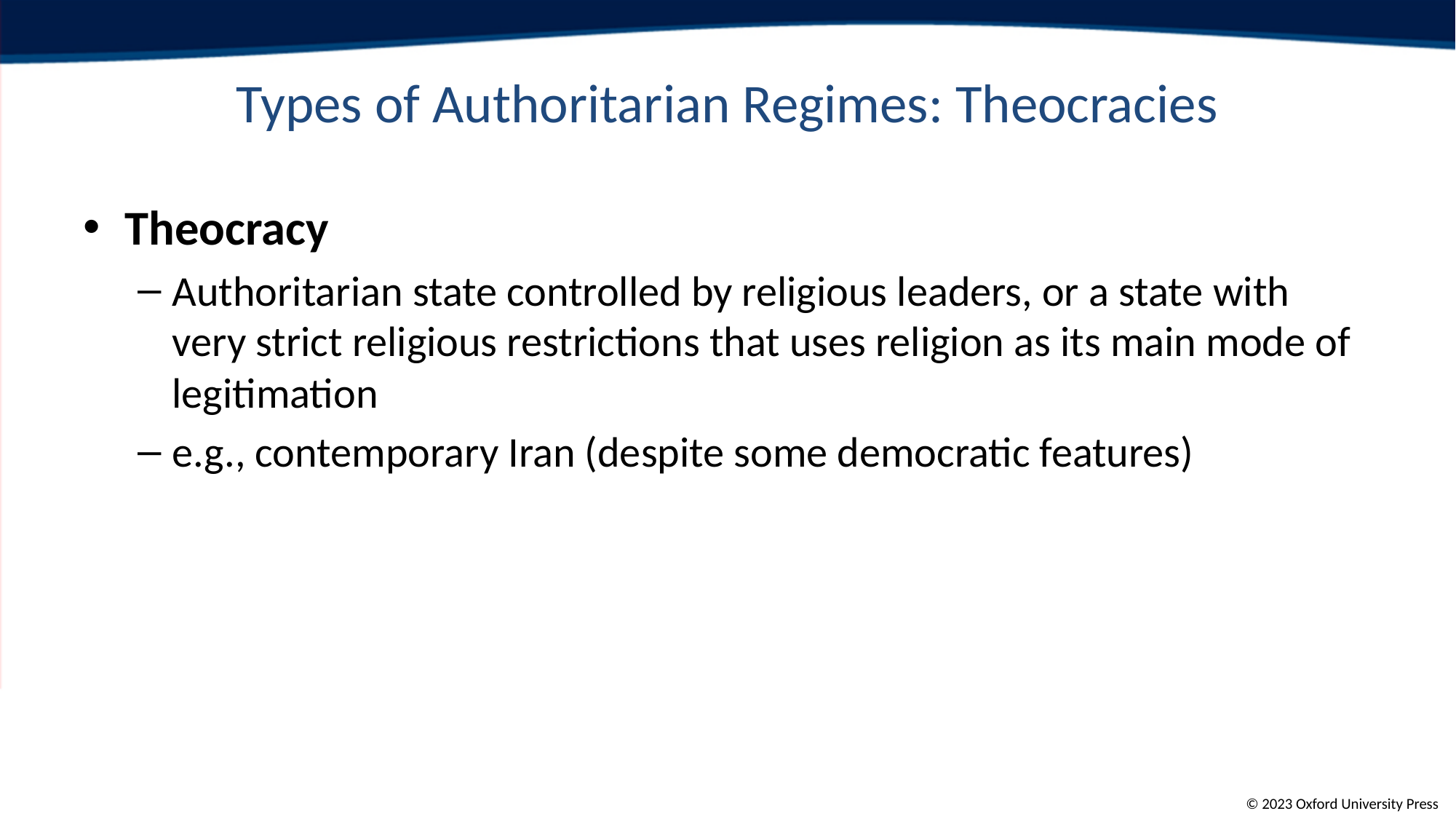

# Types of Authoritarian Regimes: Theocracies
Theocracy
Authoritarian state controlled by religious leaders, or a state with very strict religious restrictions that uses religion as its main mode of legitimation
e.g., contemporary Iran (despite some democratic features)